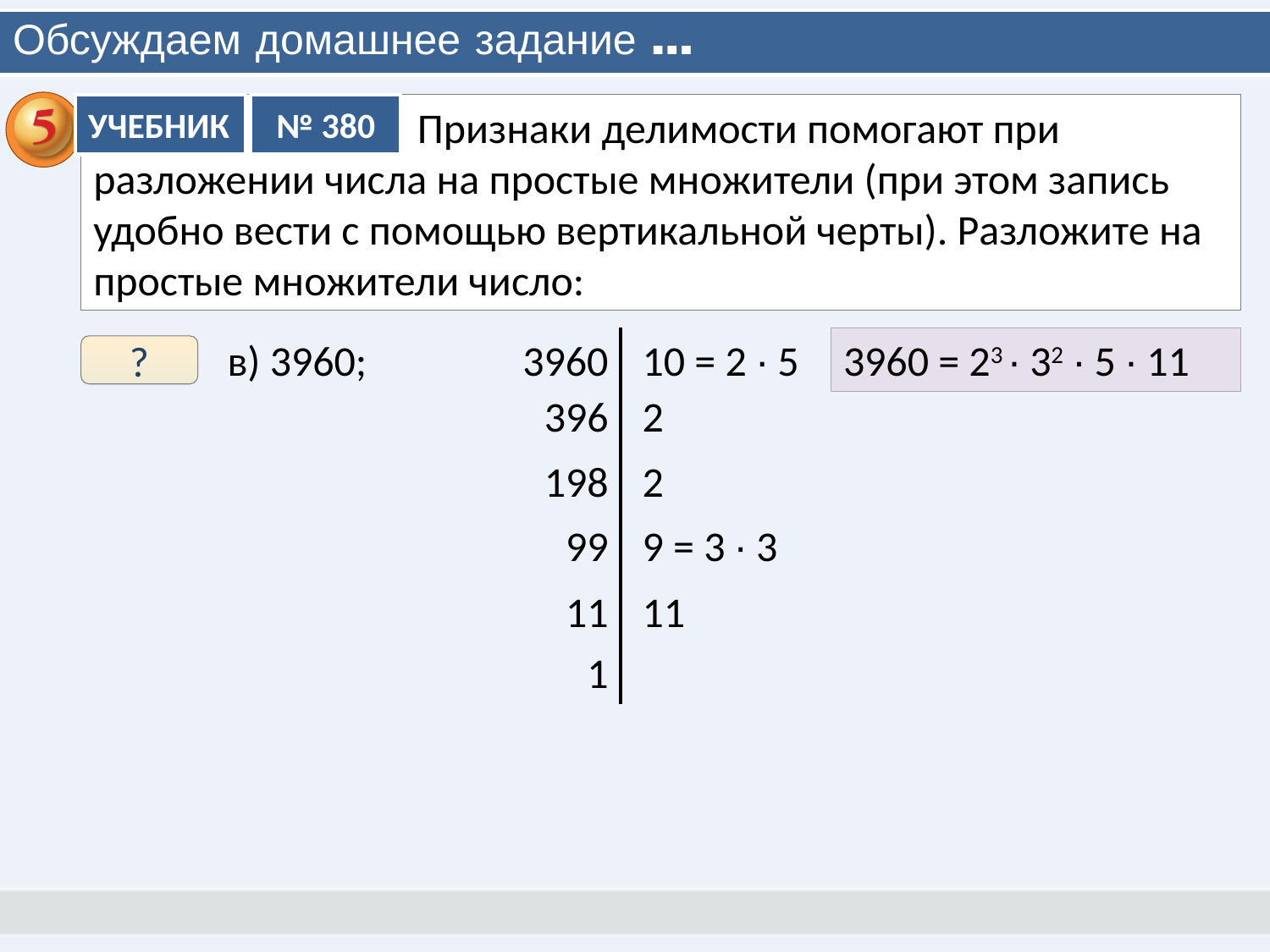

# Обсуждаем домашнее задание …

УЧЕБНИК
                                  Признаки делимости помогают при разложении числа на простые множители (при этом запись удобно вести с помощью вертикальной черты). Разложите на простые множители число:
№ 380
3960 = 23 ∙ 32 ∙ 5 ∙ 11
10 = 2 ∙ 5
3960
2
396
2
198
9 = 3 ∙ 3
99
11
11
1
в) 3960;
?